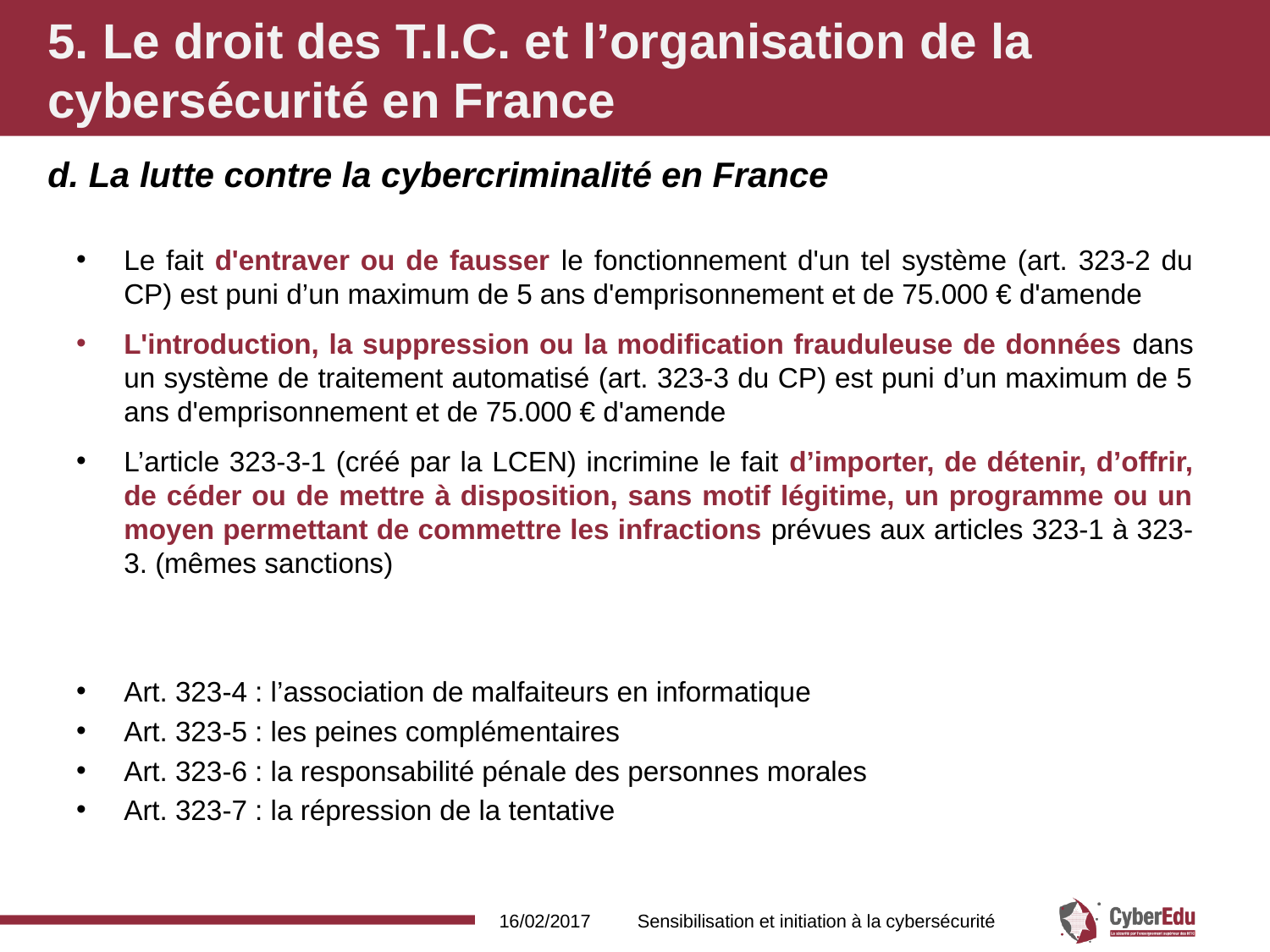

# 5. Le droit des T.I.C. et l’organisation de la cybersécurité en France
d. La lutte contre la cybercriminalité en France
Le fait d'entraver ou de fausser le fonctionnement d'un tel système (art. 323-2 du CP) est puni d’un maximum de 5 ans d'emprisonnement et de 75.000 € d'amende
L'introduction, la suppression ou la modification frauduleuse de données dans un système de traitement automatisé (art. 323-3 du CP) est puni d’un maximum de 5 ans d'emprisonnement et de 75.000 € d'amende
L’article 323-3-1 (créé par la LCEN) incrimine le fait d’importer, de détenir, d’offrir, de céder ou de mettre à disposition, sans motif légitime, un programme ou un moyen permettant de commettre les infractions prévues aux articles 323-1 à 323-3. (mêmes sanctions)

Art. 323-4 : l’association de malfaiteurs en informatique
Art. 323-5 : les peines complémentaires
Art. 323-6 : la responsabilité pénale des personnes morales
Art. 323-7 : la répression de la tentative
16/02/2017
Sensibilisation et initiation à la cybersécurité